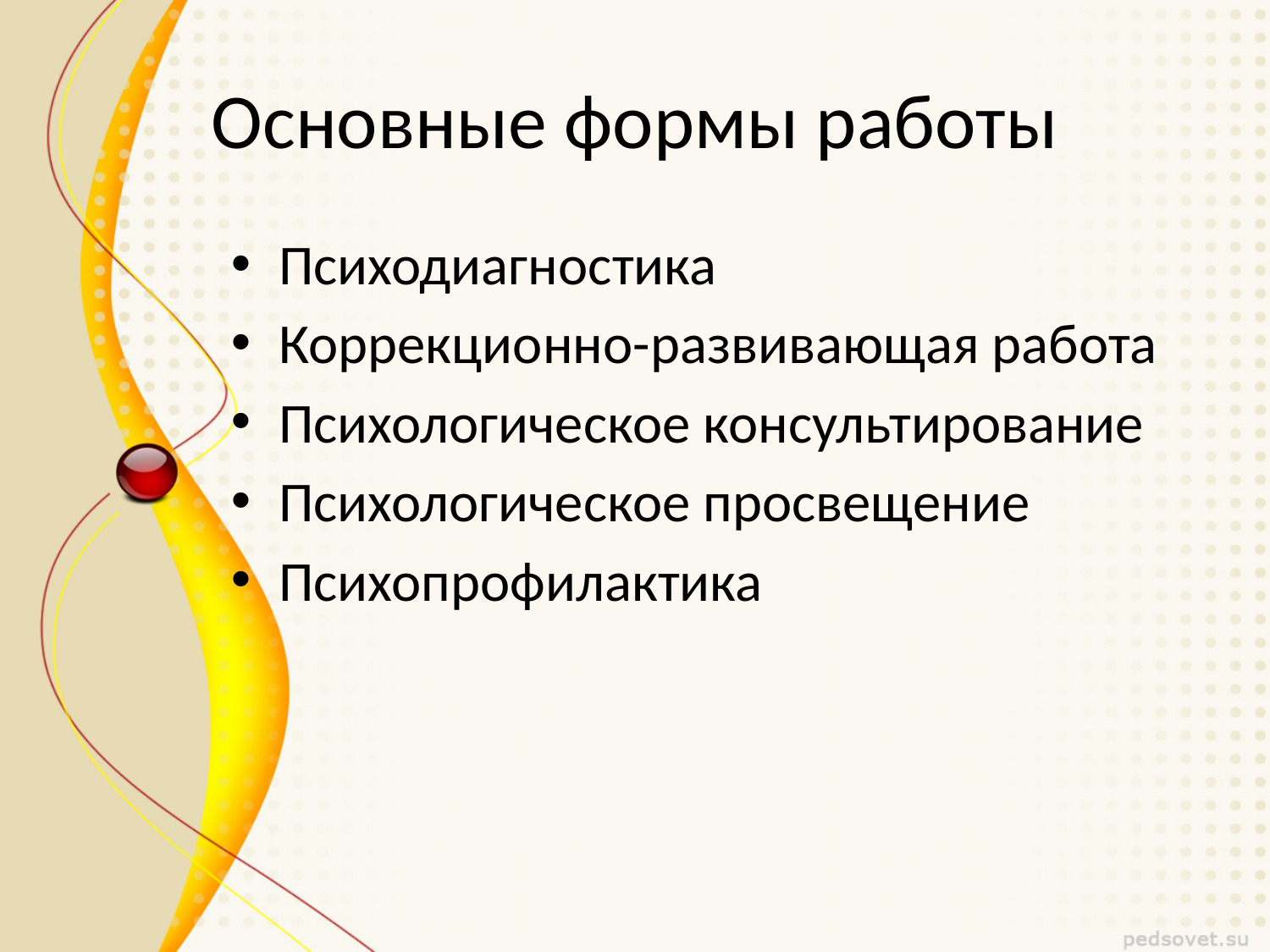

# Основные формы работы
Психодиагностика
Коррекционно-развивающая работа
Психологическое консультирование
Психологическое просвещение
Психопрофилактика